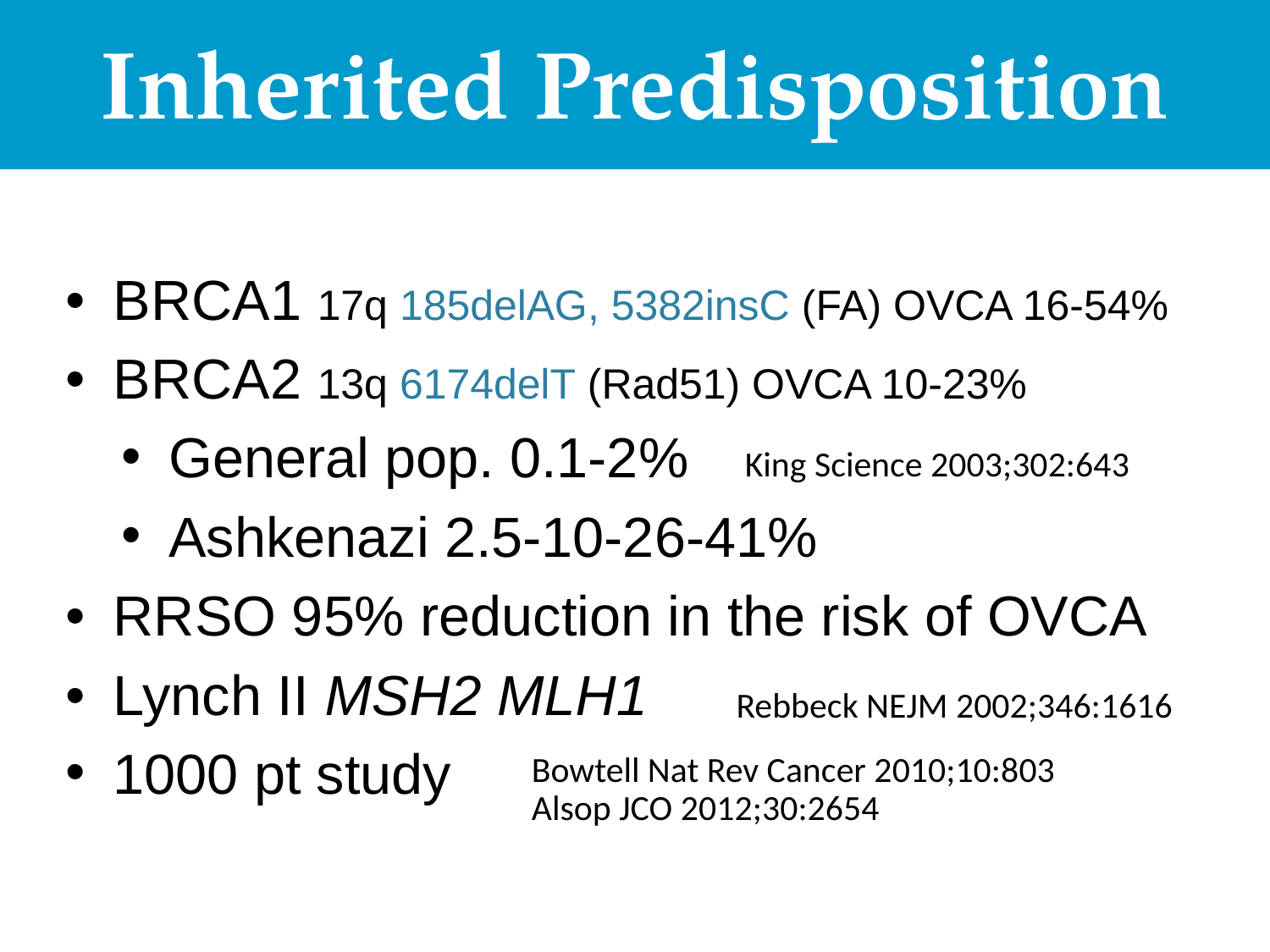

Inherited Predisposition
BRCA1 17q 185delAG, 5382insC (FA) OVCA 16-54%
BRCA2 13q 6174delT (Rad51) OVCA 10-23%
General pop. 0.1-2%
Ashkenazi 2.5-10-26-41%
RRSO 95% reduction in the risk of OVCA
Lynch II MSH2 MLH1
1000 pt study
King Science 2003;302:643
Rebbeck NEJM 2002;346:1616
Bowtell Nat Rev Cancer 2010;10:803
Alsop JCO 2012;30:2654